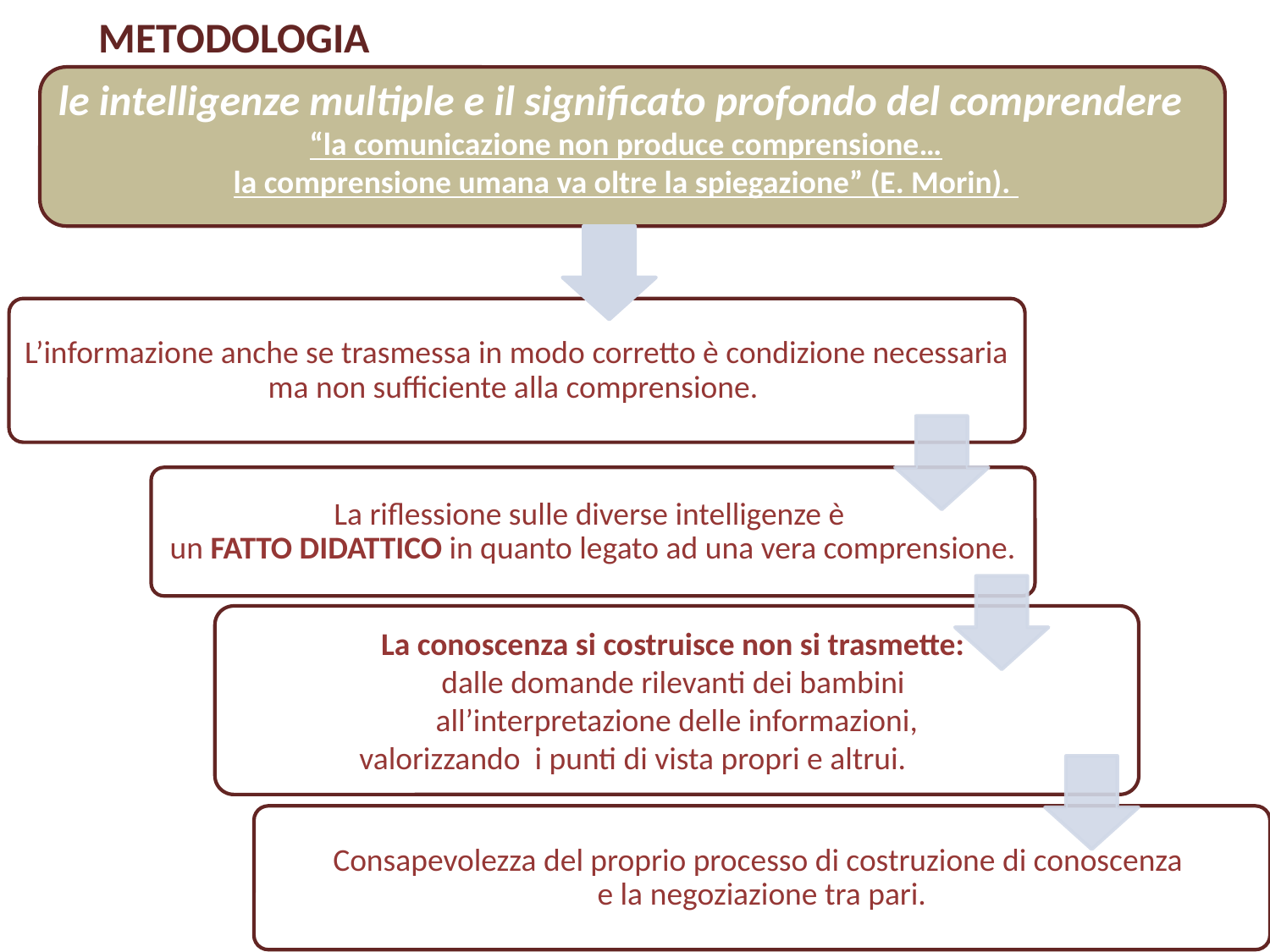

METODOLOGIA

le intelligenze multiple e il significato profondo del comprendere
“la comunicazione non produce comprensione…
la comprensione umana va oltre la spiegazione” (E. Morin).

L’informazione anche se trasmessa in modo corretto è condizione necessaria ma non sufficiente alla comprensione.
La riflessione sulle diverse intelligenze è
un FATTO DIDATTICO in quanto legato ad una vera comprensione.
La conoscenza si costruisce non si trasmette:
dalle domande rilevanti dei bambini
all’interpretazione delle informazioni,
valorizzando  i punti di vista propri e altrui.
Consapevolezza del proprio processo di costruzione di conoscenza
e la negoziazione tra pari.